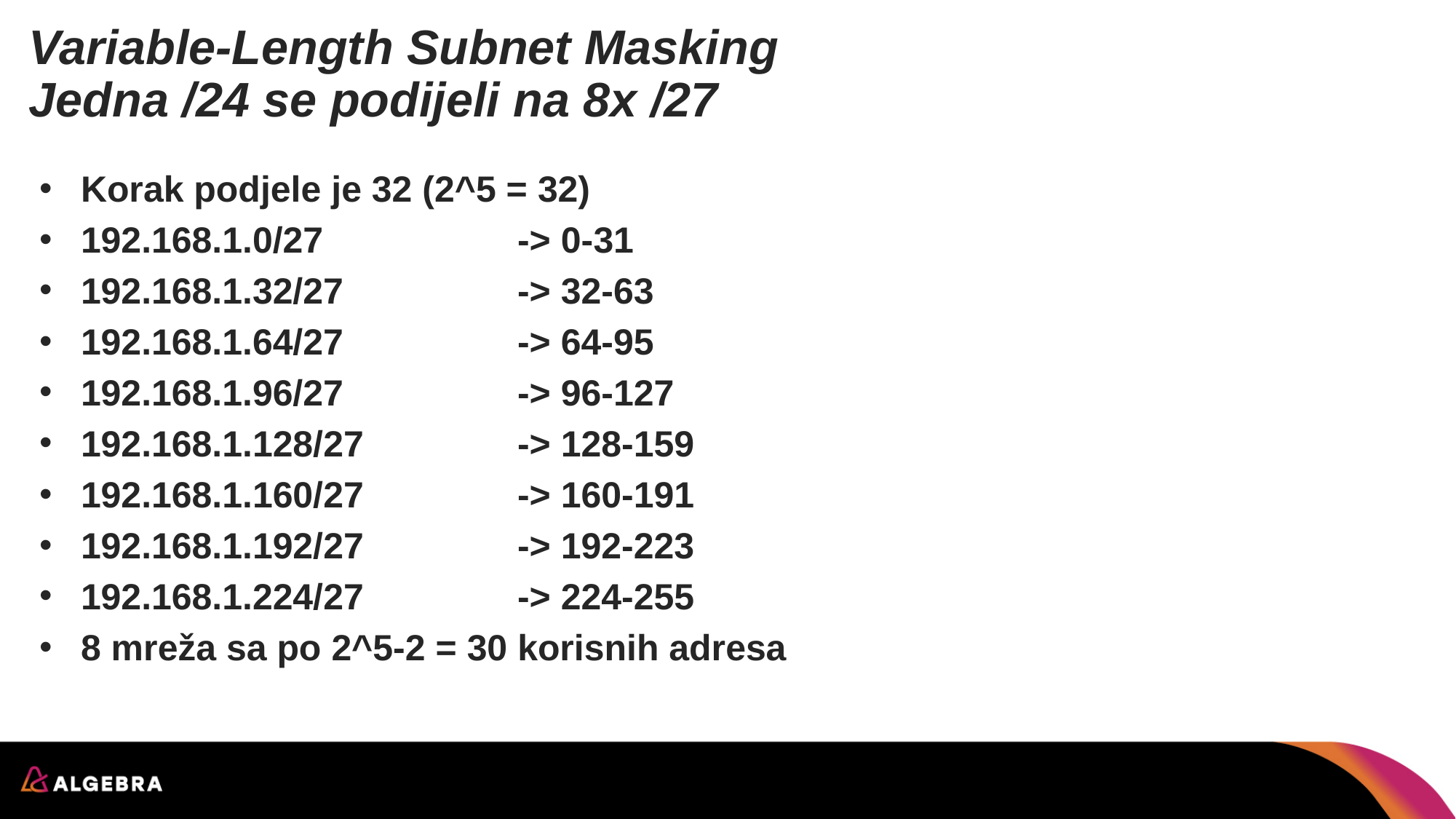

# Variable-Length Subnet Masking Jedna /24 se podijeli na 8x /27
Korak podjele je 32 (2^5 = 32)
192.168.1.0/27		-> 0-31
192.168.1.32/27		-> 32-63
192.168.1.64/27		-> 64-95
192.168.1.96/27		-> 96-127
192.168.1.128/27		-> 128-159
192.168.1.160/27		-> 160-191
192.168.1.192/27		-> 192-223
192.168.1.224/27		-> 224-255
8 mreža sa po 2^5-2 = 30 korisnih adresa